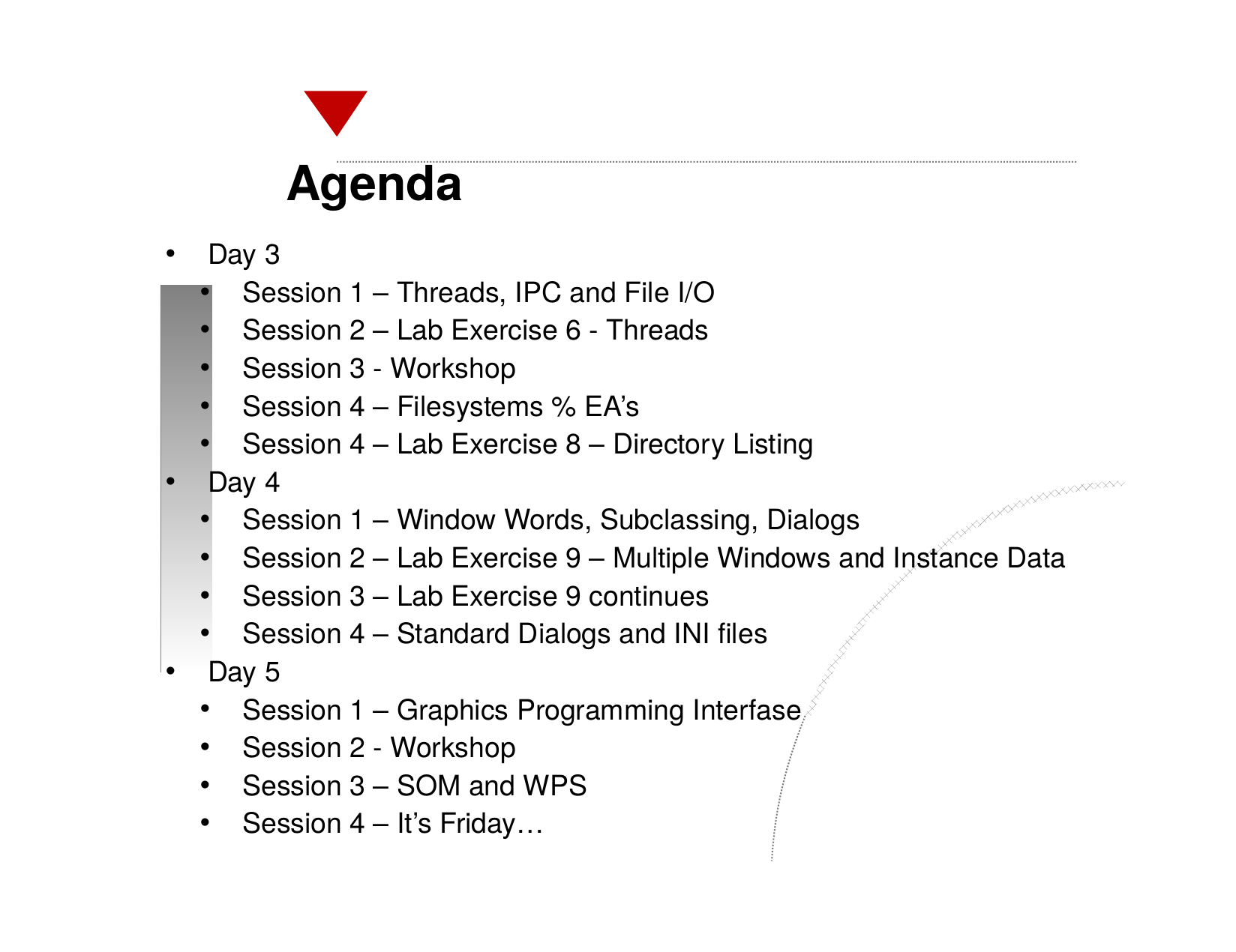

Agenda
Day 3
Session 1 – Threads, IPC and File I/O
Session 2 – Lab Exercise 6 - Threads
Session 3 - Workshop
Session 4 – Filesystems % EA’s
Session 4 – Lab Exercise 8 – Directory Listing
Day 4
Session 1 – Window Words, Subclassing, Dialogs
Session 2 – Lab Exercise 9 – Multiple Windows and Instance Data
Session 3 – Lab Exercise 9 continues
Session 4 – Standard Dialogs and INI files
Day 5
Session 1 – Graphics Programming Interfase
Session 2 - Workshop
Session 3 – SOM and WPS
Session 4 – It’s Friday…